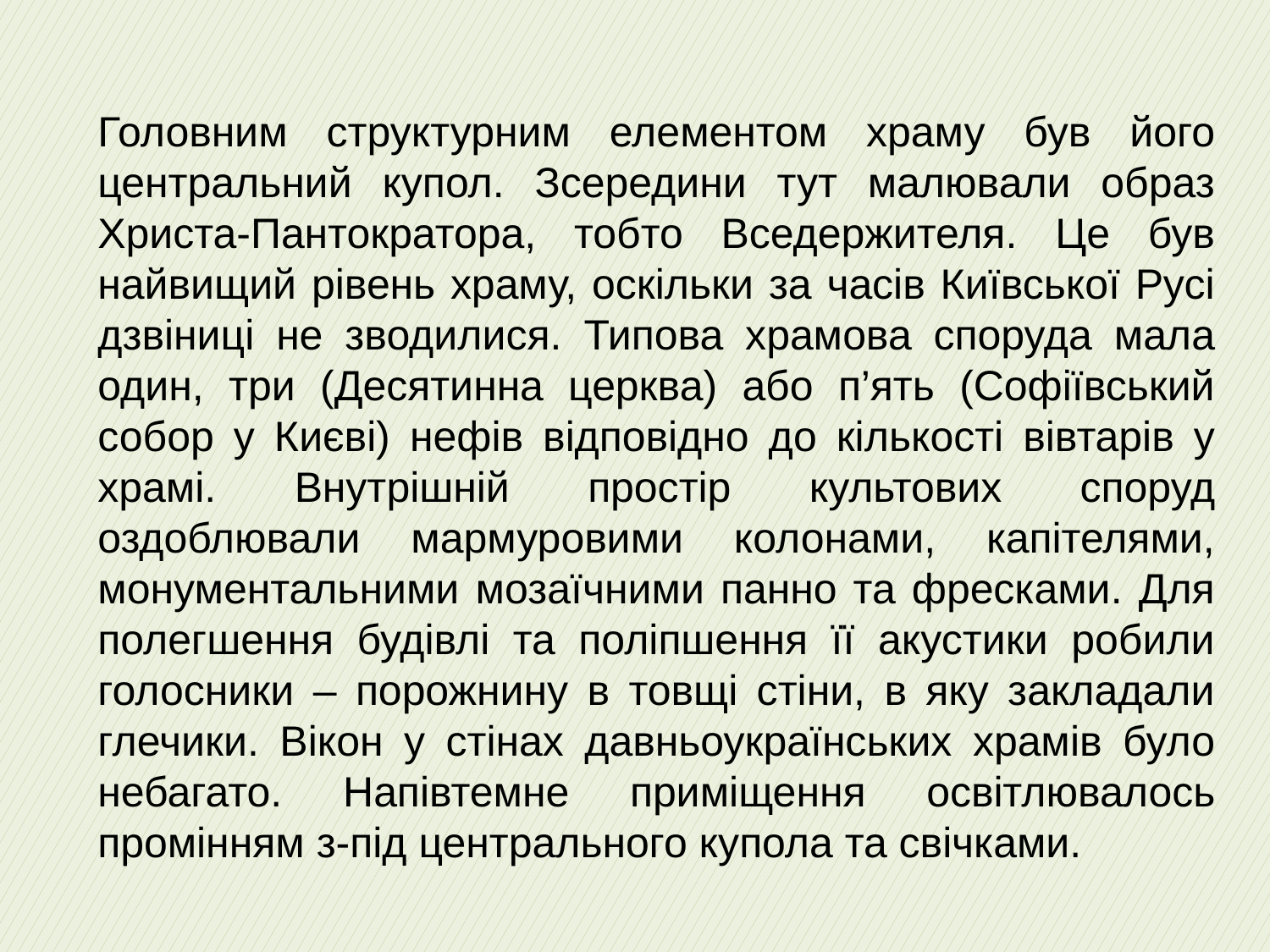

# Головним структурним елементом храму був його центральний купол. Зсередини тут малювали образ Христа-Пантократора, тобто Вседержителя. Це був найвищий рівень храму, оскільки за часів Київської Русі дзвіниці не зводилися. Типова храмова споруда мала один, три (Десятинна церква) або п’ять (Софіївський собор у Києві) нефів відповідно до кількості вівтарів у храмі. Внутрішній простір культових споруд оздоблювали мармуровими колонами, капітелями, монументальними мозаїчними панно та фресками. Для полегшення будівлі та поліпшення її акустики робили голосники – порожнину в товщі стіни, в яку закладали глечики. Вікон у стінах давньоукраїнських храмів було небагато. Напівтемне приміщення освітлювалось промінням з-під центрального купола та свічками.